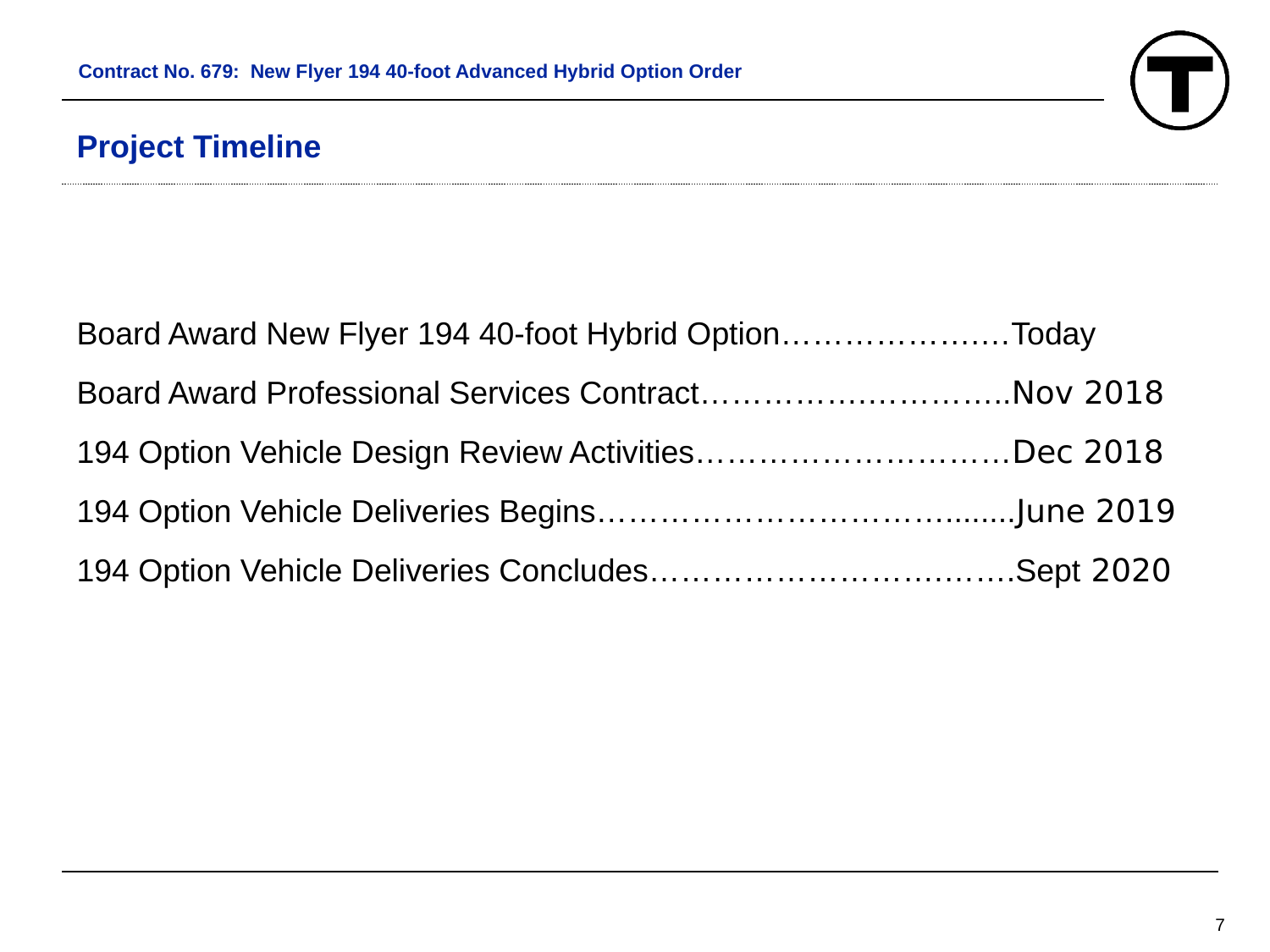

Contract No. 679:  New Flyer 194 40-foot Advanced Hybrid Option Order
# Project Timeline
Board Award New Flyer 194 40-foot Hybrid Option……………….…Today
Board Award Professional Services Contract…………….…………..Nov 2018
194 Option Vehicle Design Review Activities…………………………Dec 2018
194 Option Vehicle Deliveries Begins……………………………........June 2019
194 Option Vehicle Deliveries Concludes……………………….…….Sept 2020